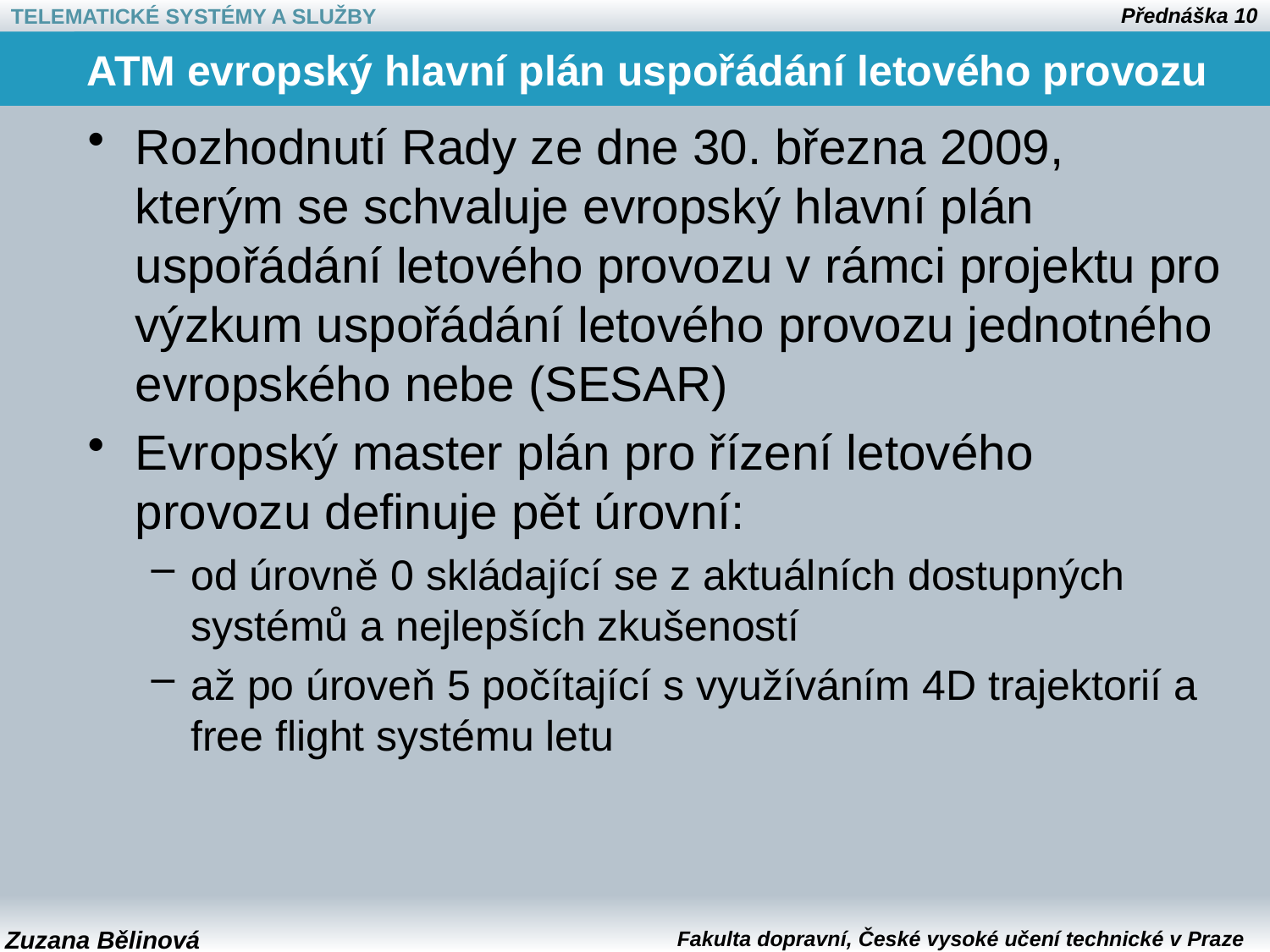

# ATM evropský hlavní plán uspořádání letového provozu
Rozhodnutí Rady ze dne 30. března 2009, kterým se schvaluje evropský hlavní plán uspořádání letového provozu v rámci projektu pro výzkum uspořádání letového provozu jednotného evropského nebe (SESAR)
Evropský master plán pro řízení letového provozu definuje pět úrovní:
od úrovně 0 skládající se z aktuálních dostupných systémů a nejlepších zkušeností
až po úroveň 5 počítající s využíváním 4D trajektorií a free flight systému letu